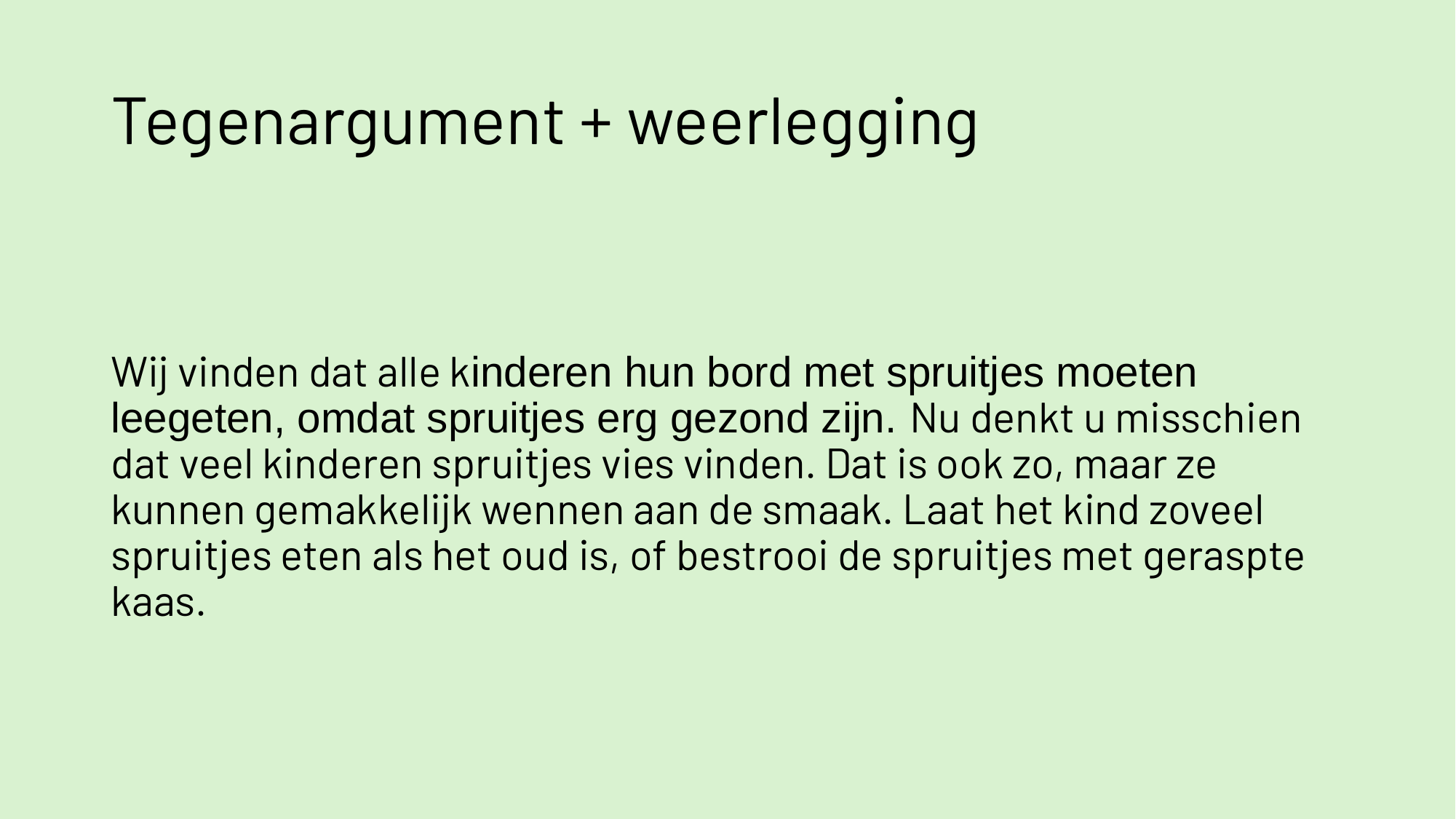

# Tegenargument + weerlegging

Wij vinden dat alle kinderen hun bord met spruitjes moeten leegeten, omdat spruitjes erg gezond zijn. Nu denkt u misschien dat veel kinderen spruitjes vies vinden. Dat is ook zo, maar ze kunnen gemakkelijk wennen aan de smaak. Laat het kind zoveel spruitjes eten als het oud is, of bestrooi de spruitjes met geraspte kaas.